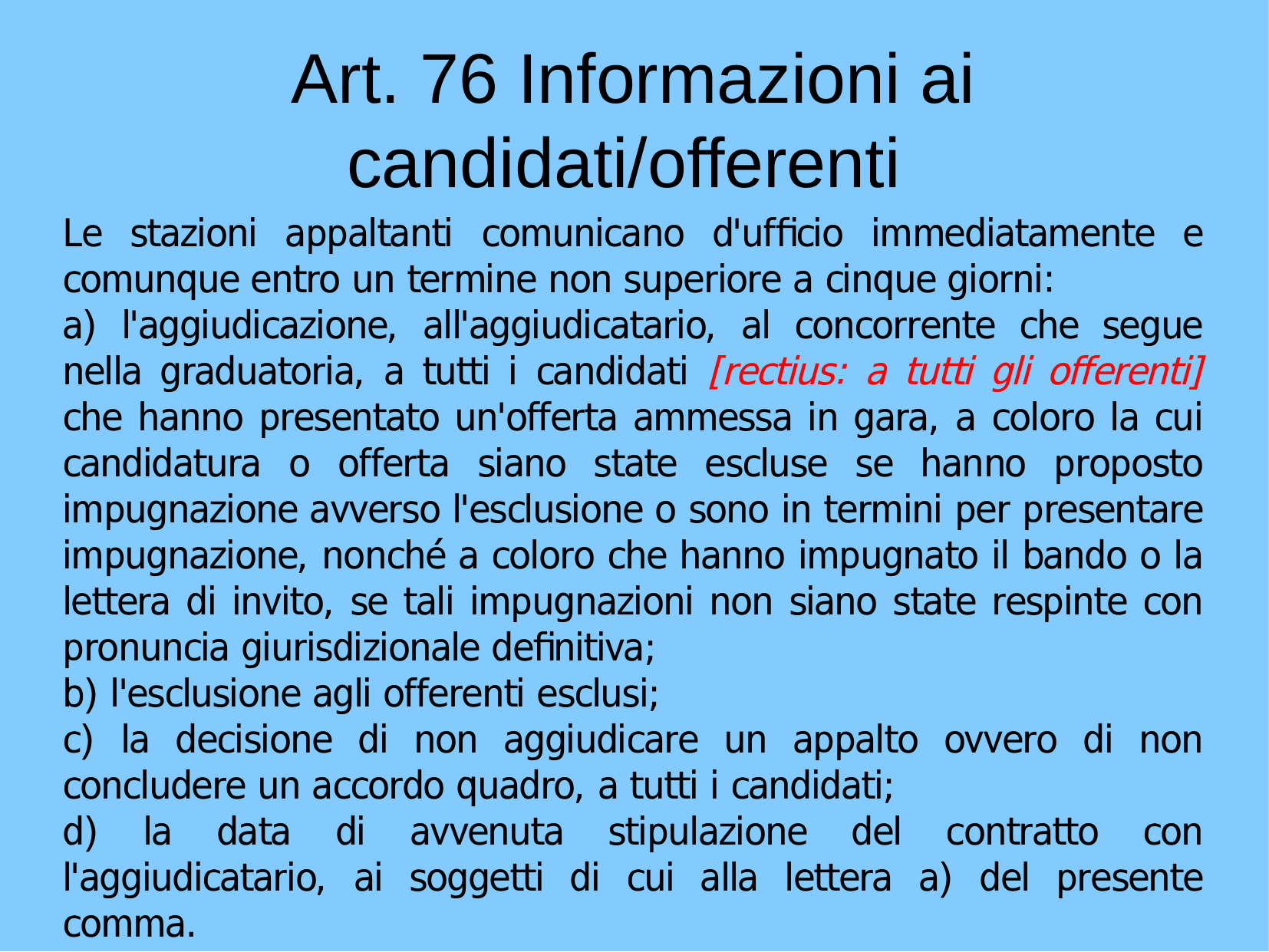

Art. 76 Informazioni ai candidati/offerenti
Le stazioni appaltanti comunicano d'ufficio immediatamente e comunque entro un termine non superiore a cinque giorni:
a) l'aggiudicazione, all'aggiudicatario, al concorrente che segue nella graduatoria, a tutti i candidati [rectius: a tutti gli offerenti] che hanno presentato un'offerta ammessa in gara, a coloro la cui candidatura o offerta siano state escluse se hanno proposto impugnazione avverso l'esclusione o sono in termini per presentare impugnazione, nonché a coloro che hanno impugnato il bando o la lettera di invito, se tali impugnazioni non siano state respinte con pronuncia giurisdizionale definitiva;
b) l'esclusione agli offerenti esclusi;
c) la decisione di non aggiudicare un appalto ovvero di non concludere un accordo quadro, a tutti i candidati;
d) la data di avvenuta stipulazione del contratto con l'aggiudicatario, ai soggetti di cui alla lettera a) del presente comma.